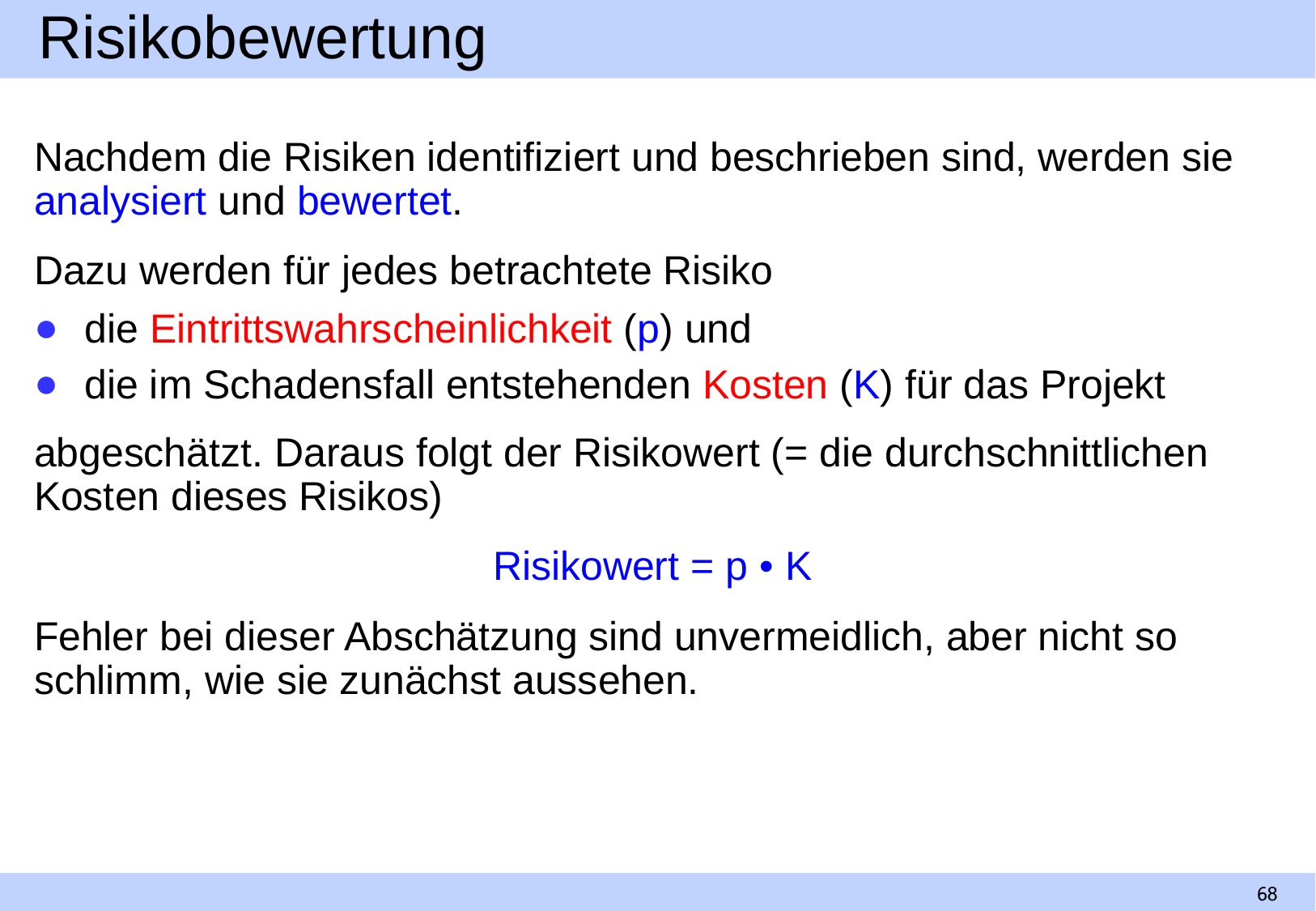

# Risikobewertung
Nachdem die Risiken identifiziert und beschrieben sind, werden sie analysiert und bewertet.
Dazu werden für jedes betrachtete Risiko
die Eintrittswahrscheinlichkeit (p) und
die im Schadensfall entstehenden Kosten (K) für das Projekt
abgeschätzt. Daraus folgt der Risikowert (= die durchschnittlichen Kosten dieses Risikos)
Risikowert = p • K
Fehler bei dieser Abschätzung sind unvermeidlich, aber nicht so schlimm, wie sie zunächst aussehen.

68